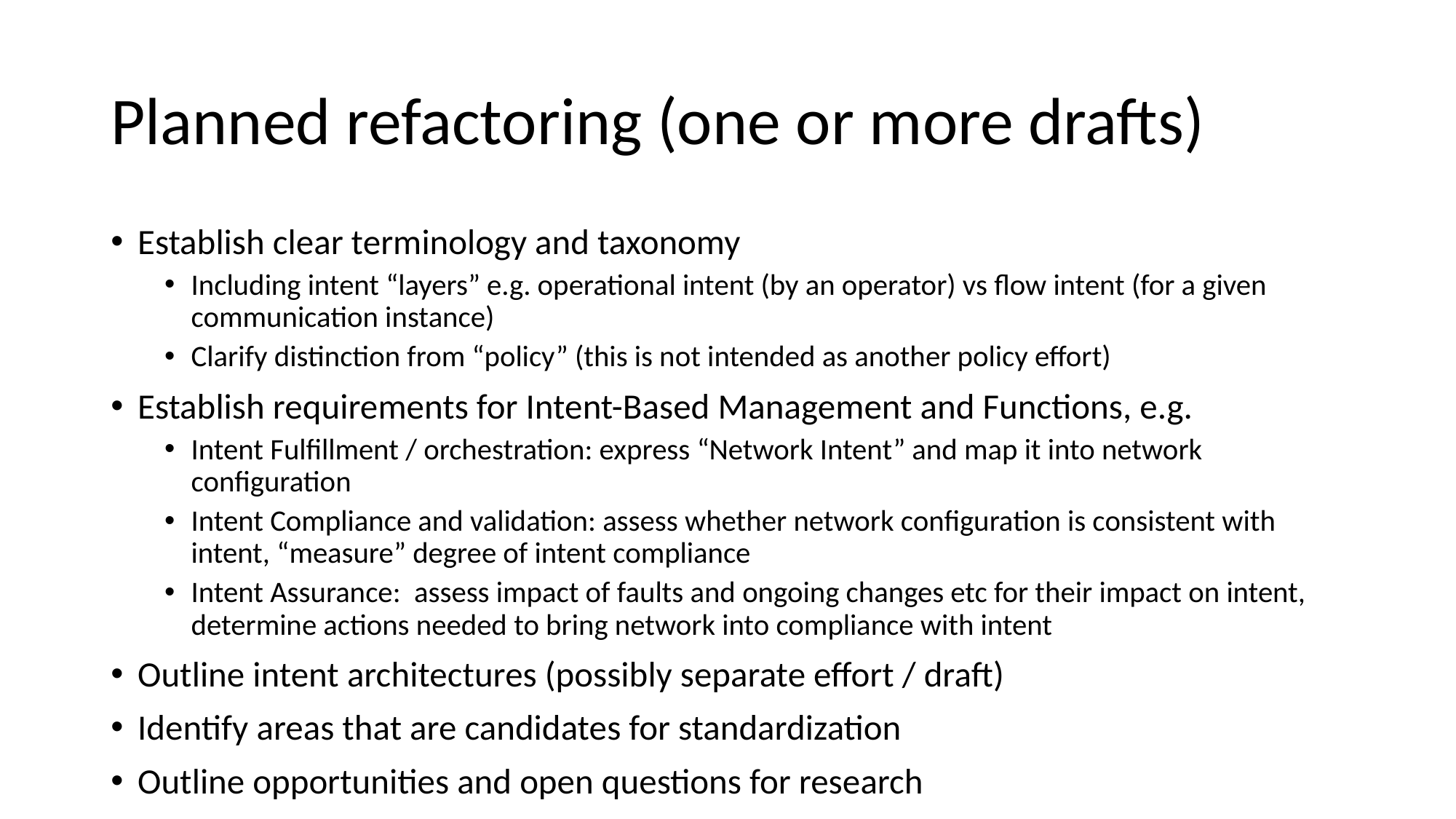

# Planned refactoring (one or more drafts)
Establish clear terminology and taxonomy
Including intent “layers” e.g. operational intent (by an operator) vs flow intent (for a given communication instance)
Clarify distinction from “policy” (this is not intended as another policy effort)
Establish requirements for Intent-Based Management and Functions, e.g.
Intent Fulfillment / orchestration: express “Network Intent” and map it into network configuration
Intent Compliance and validation: assess whether network configuration is consistent with intent, “measure” degree of intent compliance
Intent Assurance:  assess impact of faults and ongoing changes etc for their impact on intent, determine actions needed to bring network into compliance with intent
Outline intent architectures (possibly separate effort / draft)
Identify areas that are candidates for standardization
Outline opportunities and open questions for research